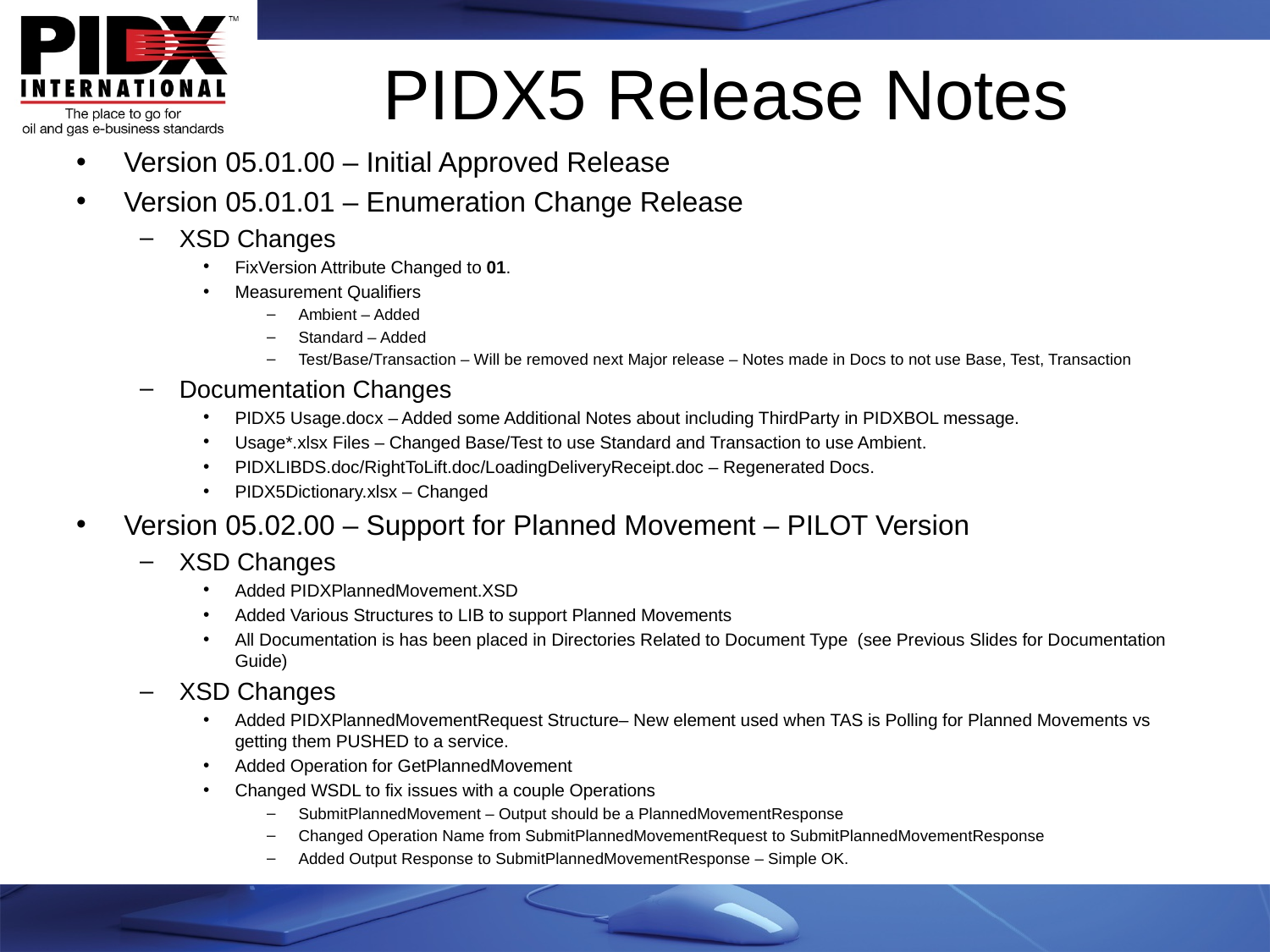

# PIDX5 Release Notes
Version 05.01.00 – Initial Approved Release
Version 05.01.01 – Enumeration Change Release
XSD Changes
FixVersion Attribute Changed to 01.
Measurement Qualifiers
Ambient – Added
Standard – Added
Test/Base/Transaction – Will be removed next Major release – Notes made in Docs to not use Base, Test, Transaction
Documentation Changes
PIDX5 Usage.docx – Added some Additional Notes about including ThirdParty in PIDXBOL message.
Usage*.xlsx Files – Changed Base/Test to use Standard and Transaction to use Ambient.
PIDXLIBDS.doc/RightToLift.doc/LoadingDeliveryReceipt.doc – Regenerated Docs.
PIDX5Dictionary.xlsx – Changed
Version 05.02.00 – Support for Planned Movement – PILOT Version
XSD Changes
Added PIDXPlannedMovement.XSD
Added Various Structures to LIB to support Planned Movements
All Documentation is has been placed in Directories Related to Document Type  (see Previous Slides for Documentation Guide)
XSD Changes
Added PIDXPlannedMovementRequest Structure– New element used when TAS is Polling for Planned Movements vs getting them PUSHED to a service.
Added Operation for GetPlannedMovement
Changed WSDL to fix issues with a couple Operations
SubmitPlannedMovement – Output should be a PlannedMovementResponse
Changed Operation Name from SubmitPlannedMovementRequest to SubmitPlannedMovementResponse
Added Output Response to SubmitPlannedMovementResponse – Simple OK.